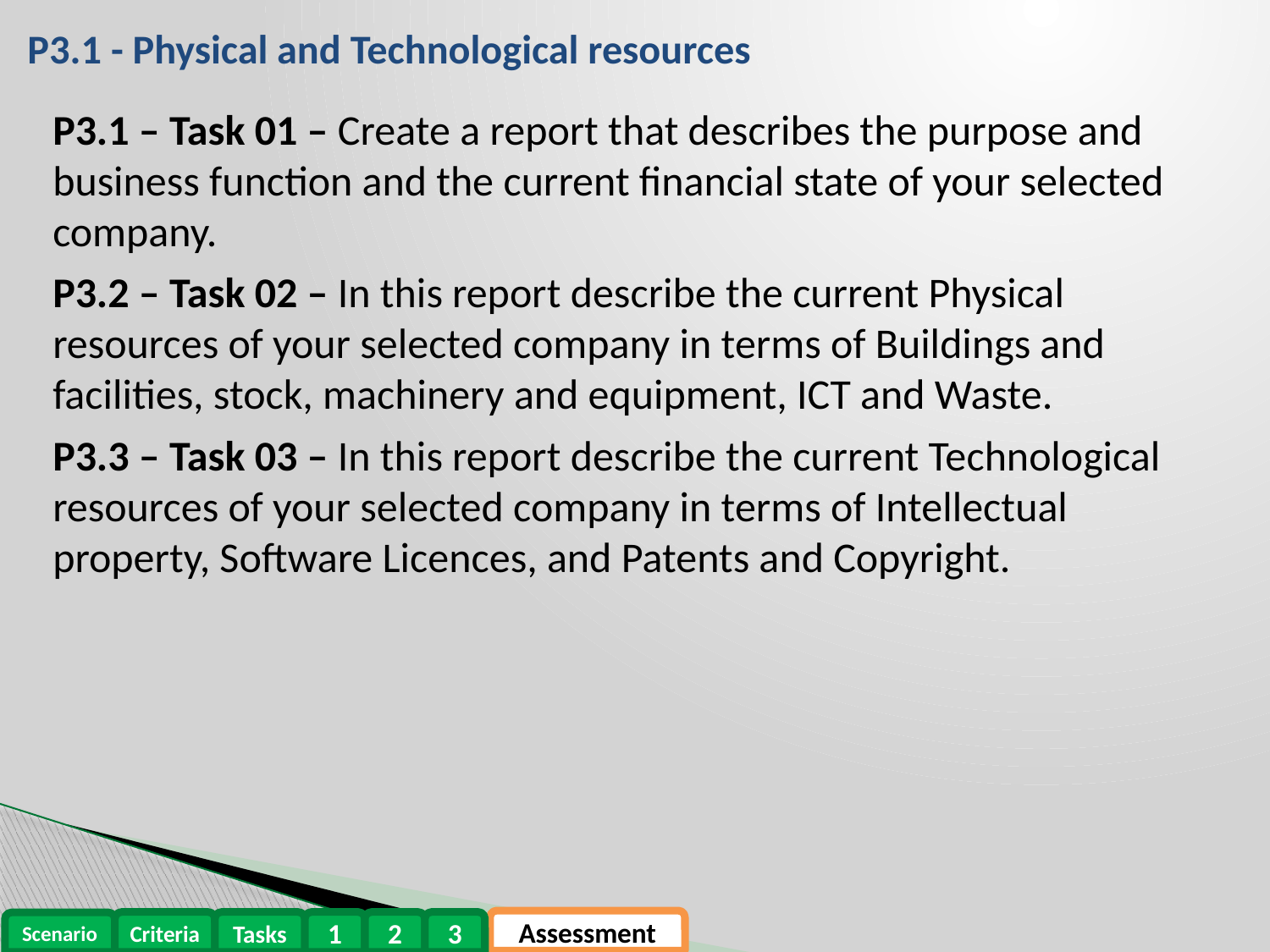

# P3.1 - Physical and Technological resources
P3.1 – Task 01 – Create a report that describes the purpose and business function and the current financial state of your selected company.
P3.2 – Task 02 – In this report describe the current Physical resources of your selected company in terms of Buildings and facilities, stock, machinery and equipment, ICT and Waste.
P3.3 – Task 03 – In this report describe the current Technological resources of your selected company in terms of Intellectual property, Software Licences, and Patents and Copyright.